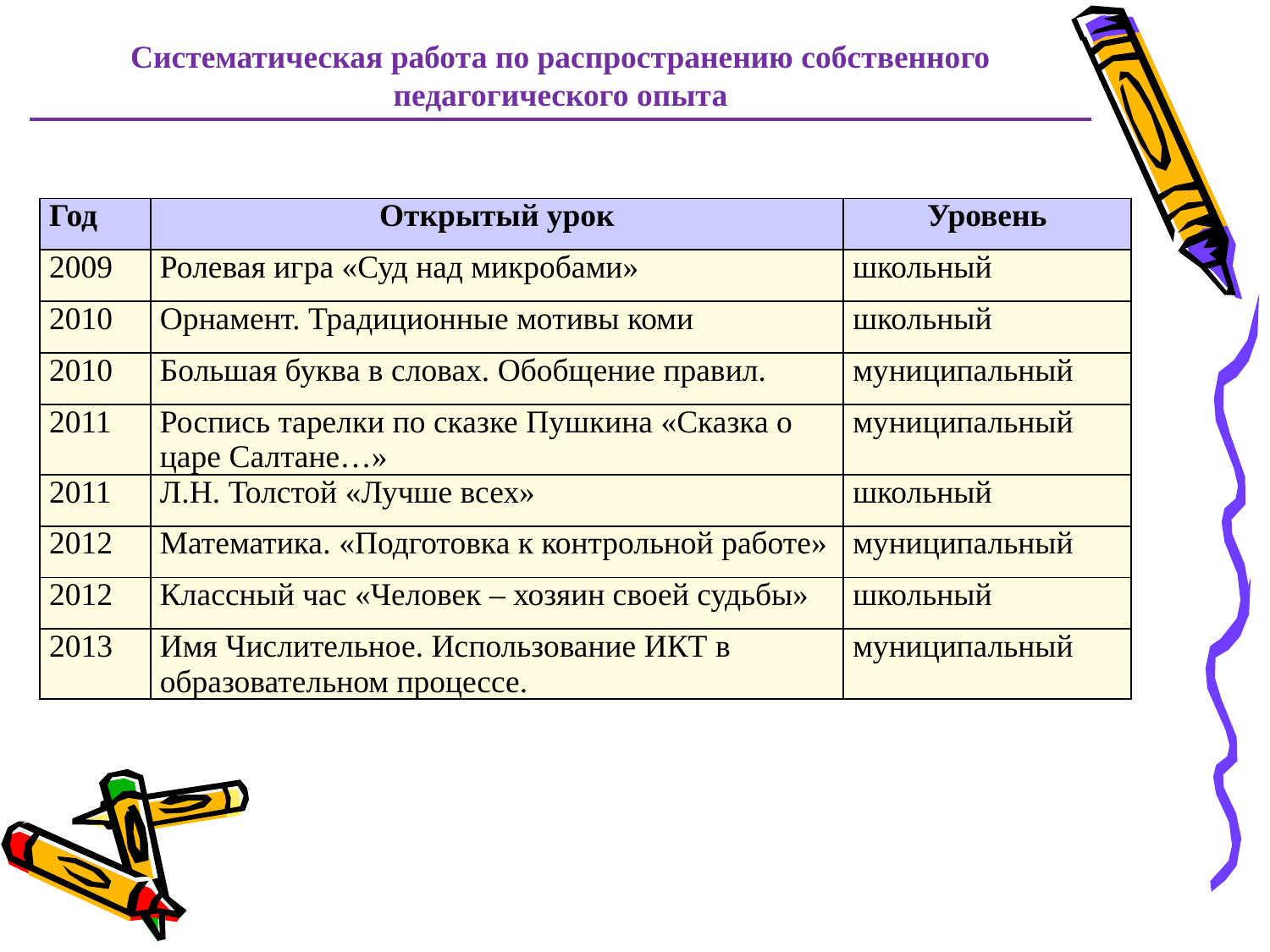

Систематическая работа по распространению собственного педагогического опыта
| Год | Открытый урок | Уровень |
| --- | --- | --- |
| 2009 | Ролевая игра «Суд над микробами» | школьный |
| 2010 | Орнамент. Традиционные мотивы коми | школьный |
| 2010 | Большая буква в словах. Обобщение правил. | муниципальный |
| 2011 | Роспись тарелки по сказке Пушкина «Сказка о царе Салтане…» | муниципальный |
| 2011 | Л.Н. Толстой «Лучше всех» | школьный |
| 2012 | Математика. «Подготовка к контрольной работе» | муниципальный |
| 2012 | Классный час «Человек – хозяин своей судьбы» | школьный |
| 2013 | Имя Числительное. Использование ИКТ в образовательном процессе. | муниципальный |